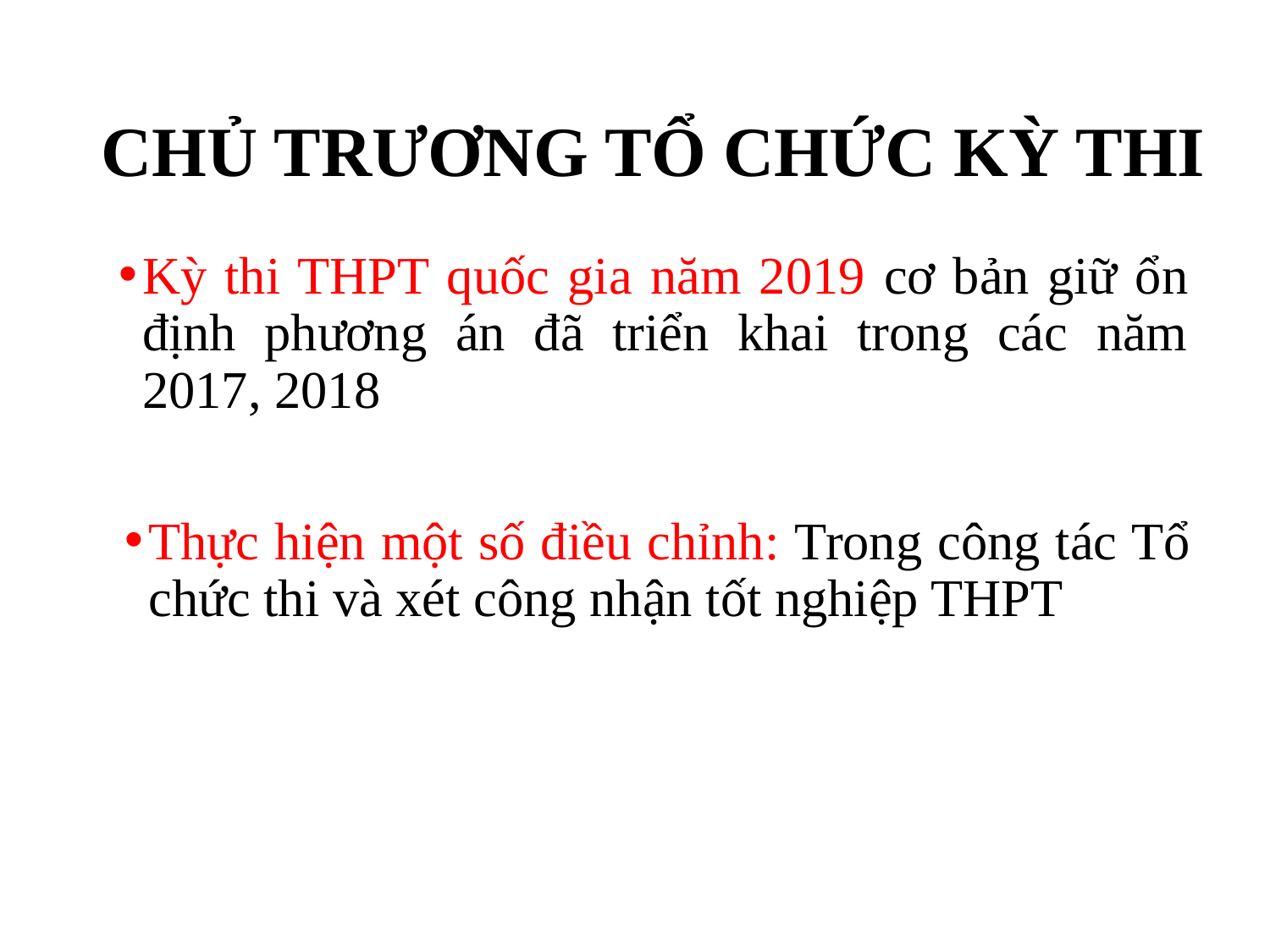

# CHỦ TRƯƠNG TỔ CHỨC KỲ THI
Kỳ thi THPT quốc gia năm 2019 cơ bản giữ ổn định phương án đã triển khai trong các năm 2017, 2018
Thực hiện một số điều chỉnh: Trong công tác Tổ chức thi và xét công nhận tốt nghiệp THPT